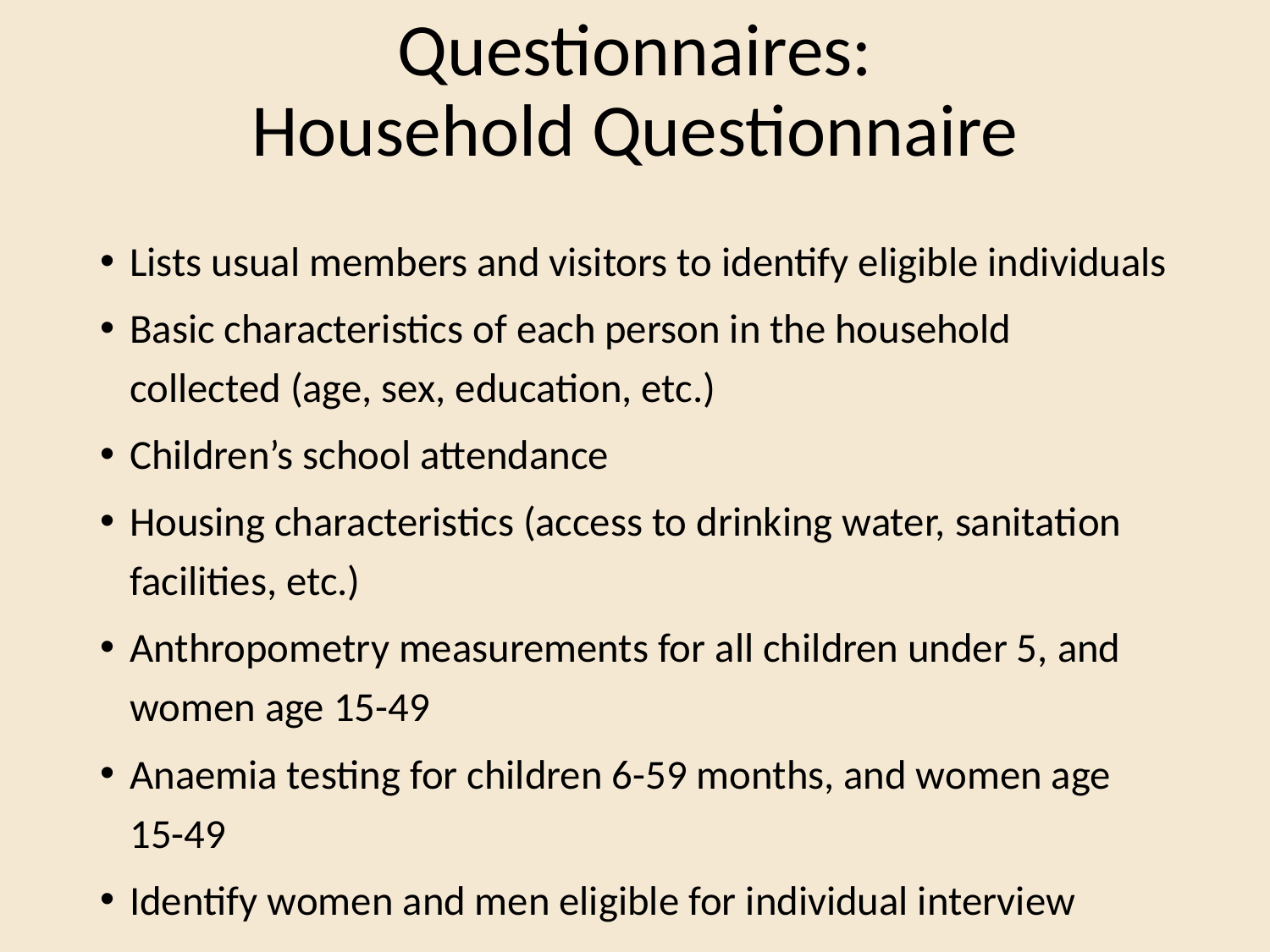

# Questionnaires: Household Questionnaire
Lists usual members and visitors to identify eligible individuals
Basic characteristics of each person in the household collected (age, sex, education, etc.)
Children’s school attendance
Housing characteristics (access to drinking water, sanitation facilities, etc.)
Anthropometry measurements for all children under 5, and women age 15-49
Anaemia testing for children 6-59 months, and women age 15-49
Identify women and men eligible for individual interview